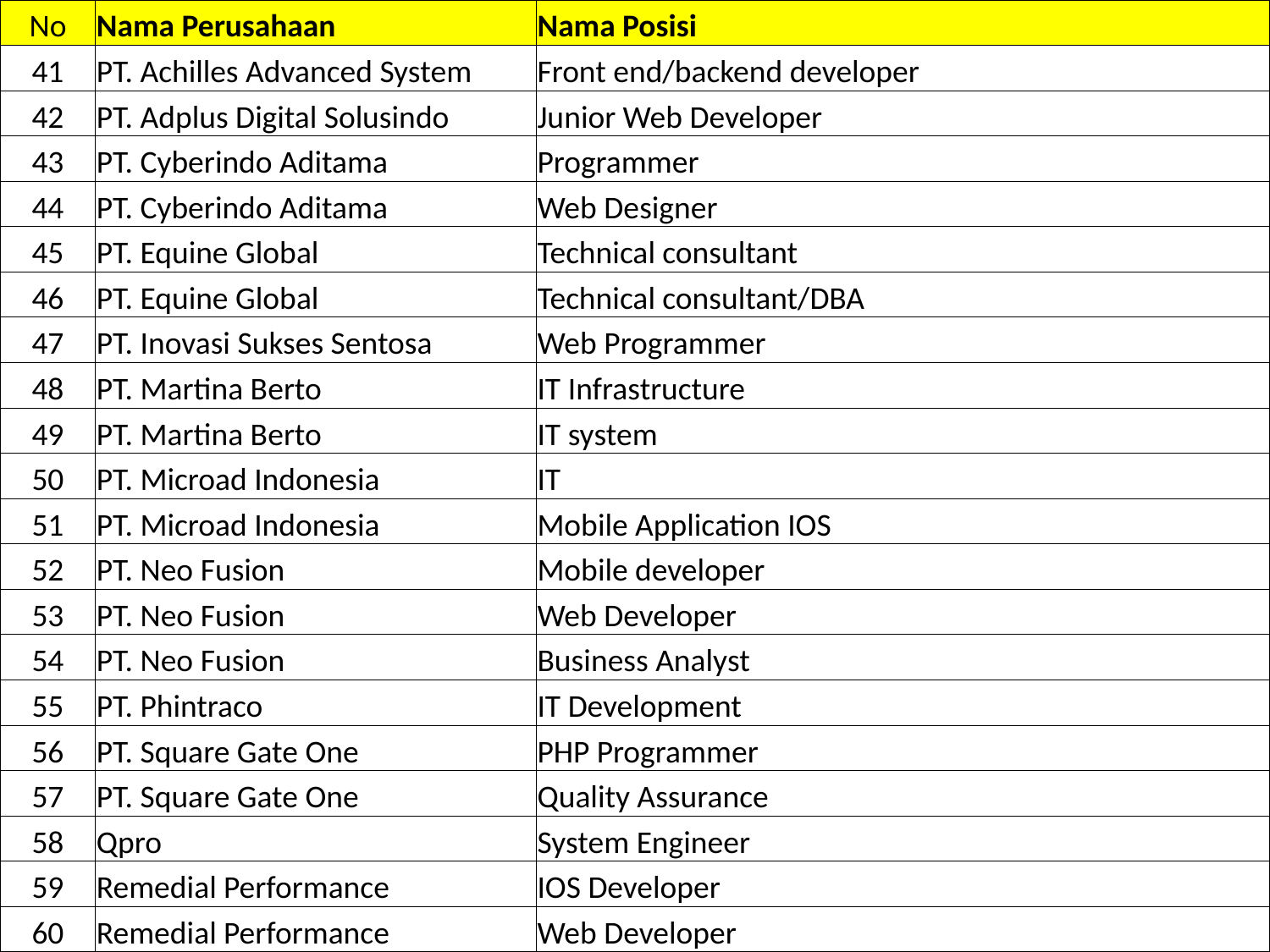

| No | Nama Perusahaan | Nama Posisi |
| --- | --- | --- |
| 41 | PT. Achilles Advanced System | Front end/backend developer |
| 42 | PT. Adplus Digital Solusindo | Junior Web Developer |
| 43 | PT. Cyberindo Aditama | Programmer |
| 44 | PT. Cyberindo Aditama | Web Designer |
| 45 | PT. Equine Global | Technical consultant |
| 46 | PT. Equine Global | Technical consultant/DBA |
| 47 | PT. Inovasi Sukses Sentosa | Web Programmer |
| 48 | PT. Martina Berto | IT Infrastructure |
| 49 | PT. Martina Berto | IT system |
| 50 | PT. Microad Indonesia | IT |
| 51 | PT. Microad Indonesia | Mobile Application IOS |
| 52 | PT. Neo Fusion | Mobile developer |
| 53 | PT. Neo Fusion | Web Developer |
| 54 | PT. Neo Fusion | Business Analyst |
| 55 | PT. Phintraco | IT Development |
| 56 | PT. Square Gate One | PHP Programmer |
| 57 | PT. Square Gate One | Quality Assurance |
| 58 | Qpro | System Engineer |
| 59 | Remedial Performance | IOS Developer |
| 60 | Remedial Performance | Web Developer |